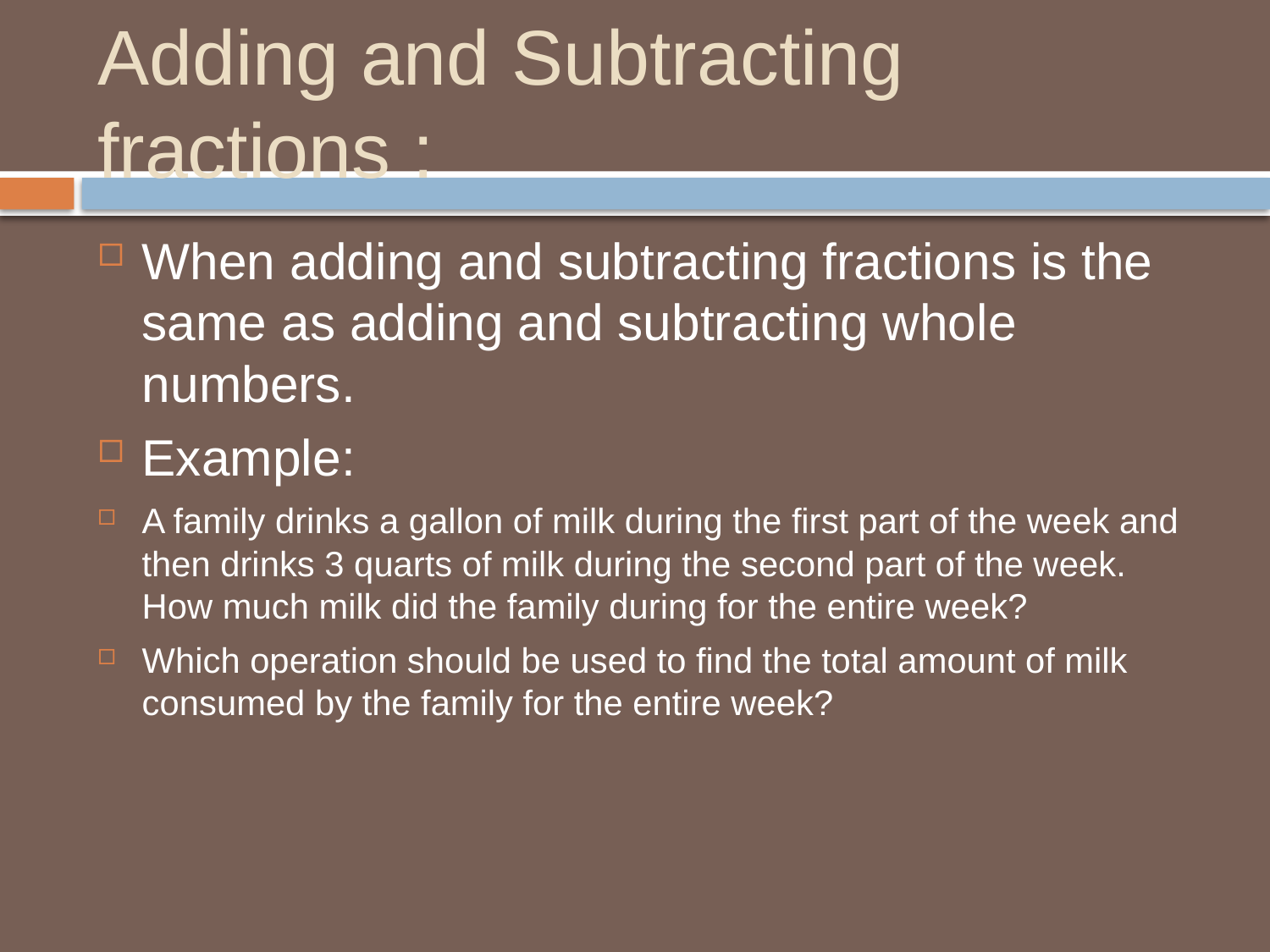

# Adding and Subtracting fractions :
When adding and subtracting fractions is the same as adding and subtracting whole numbers.
Example:
A family drinks a gallon of milk during the first part of the week and then drinks 3 quarts of milk during the second part of the week.  How much milk did the family during for the entire week?
Which operation should be used to find the total amount of milk consumed by the family for the entire week?